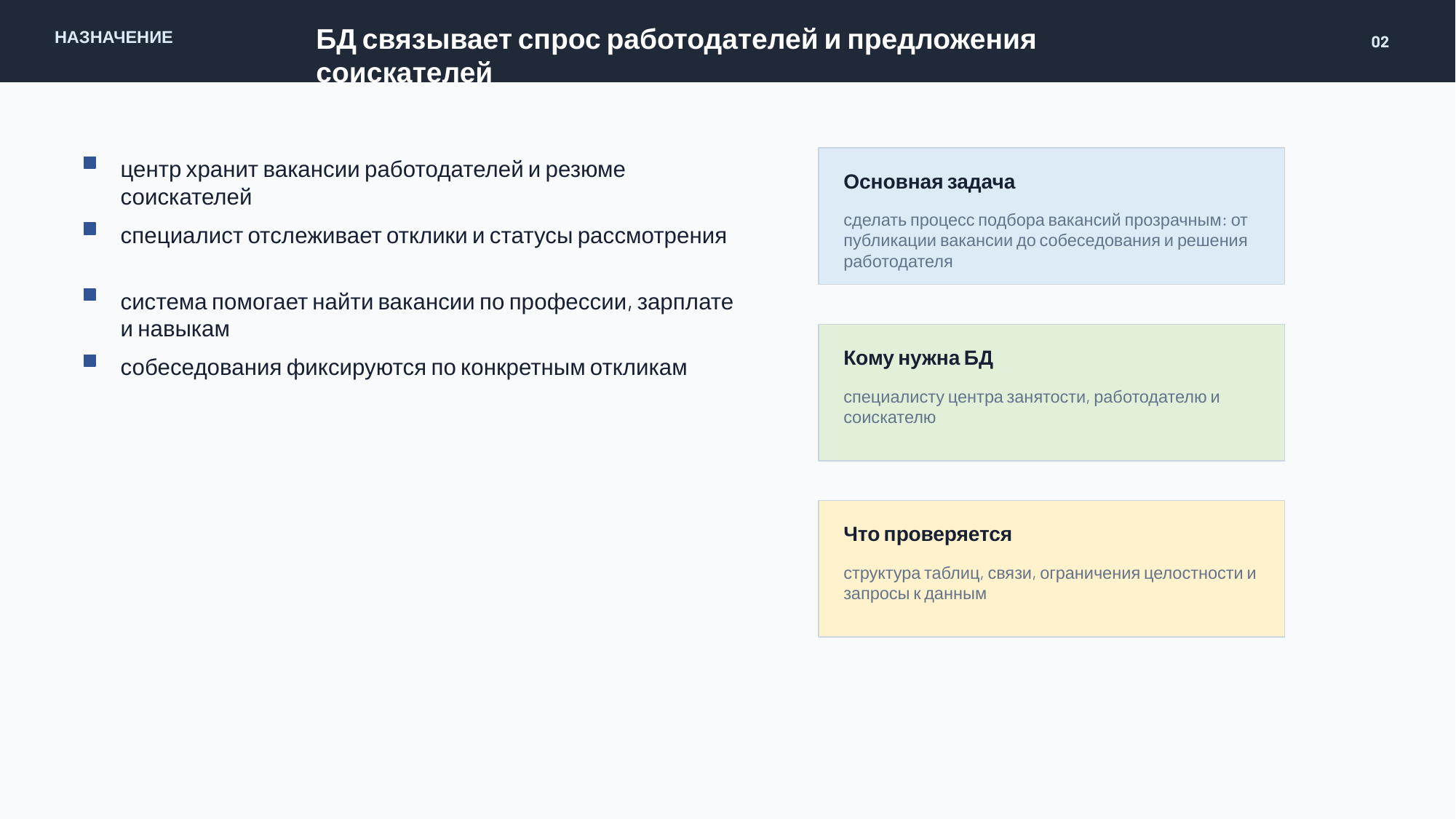

БД связывает спрос работодателей и предложения соискателей
НАЗНАЧЕНИЕ
02
центр хранит вакансии работодателей и резюме соискателей

Основная задача
сделать процесс подбора вакансий прозрачным: от публикации вакансии до собеседования и решения работодателя
специалист отслеживает отклики и статусы рассмотрения

система помогает найти вакансии по профессии, зарплате и навыкам

Кому нужна БД
собеседования фиксируются по конкретным откликам

специалисту центра занятости, работодателю и соискателю

Что проверяется
структура таблиц, связи, ограничения целостности и запросы к данным